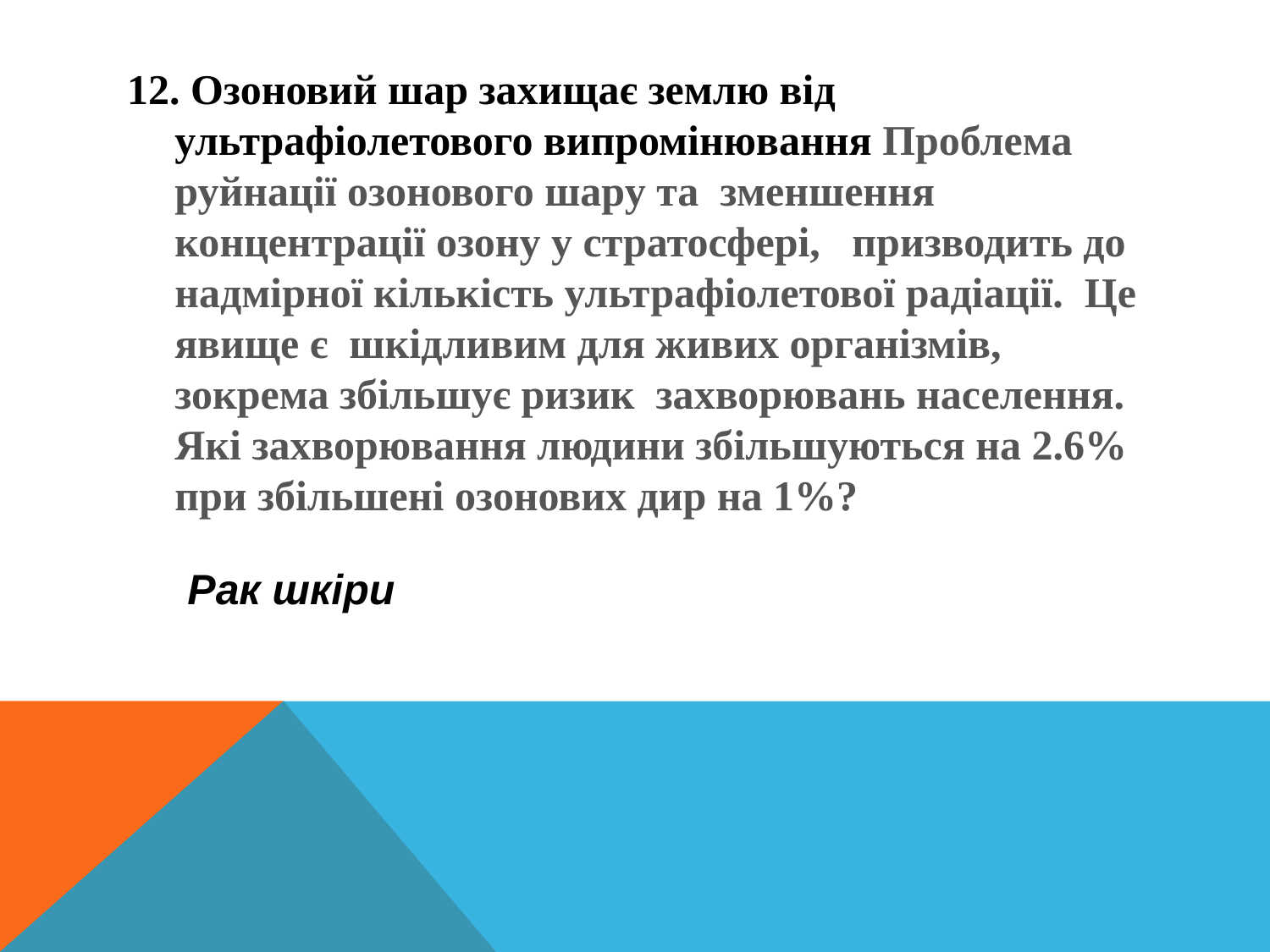

12. Озоновий шар захищає землю від ультрафіолетового випромінювання Проблема руйнації озонового шару та  зменшення концентрації озону у стратосфері,   призводить до надмірної кількість ультрафіолетової радіації.  Це явище є  шкідливим для живих організмів, зокрема збільшує ризик  захворювань населення. Які захворювання людини збільшуються на 2.6% при збільшені озонових дир на 1%?
Рак шкіри